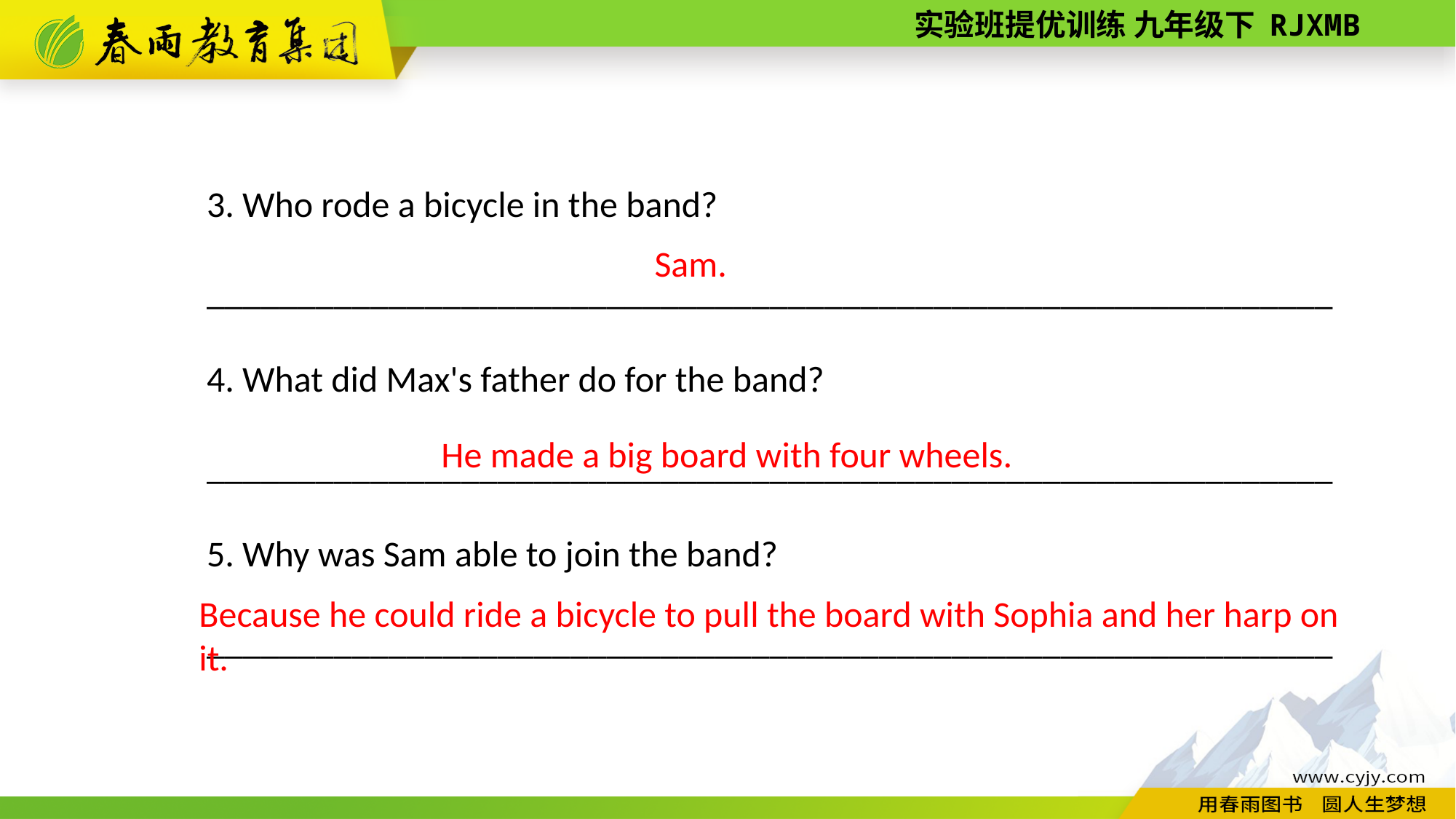

3. Who rode a bicycle in the band?
______________________________________________________________
4. What did Max's father do for the band?
______________________________________________________________
5. Why was Sam able to join the band?
______________________________________________________________
Sam.
He made a big board with four wheels.
Because he could ride a bicycle to pull the board with Sophia and her harp on it.